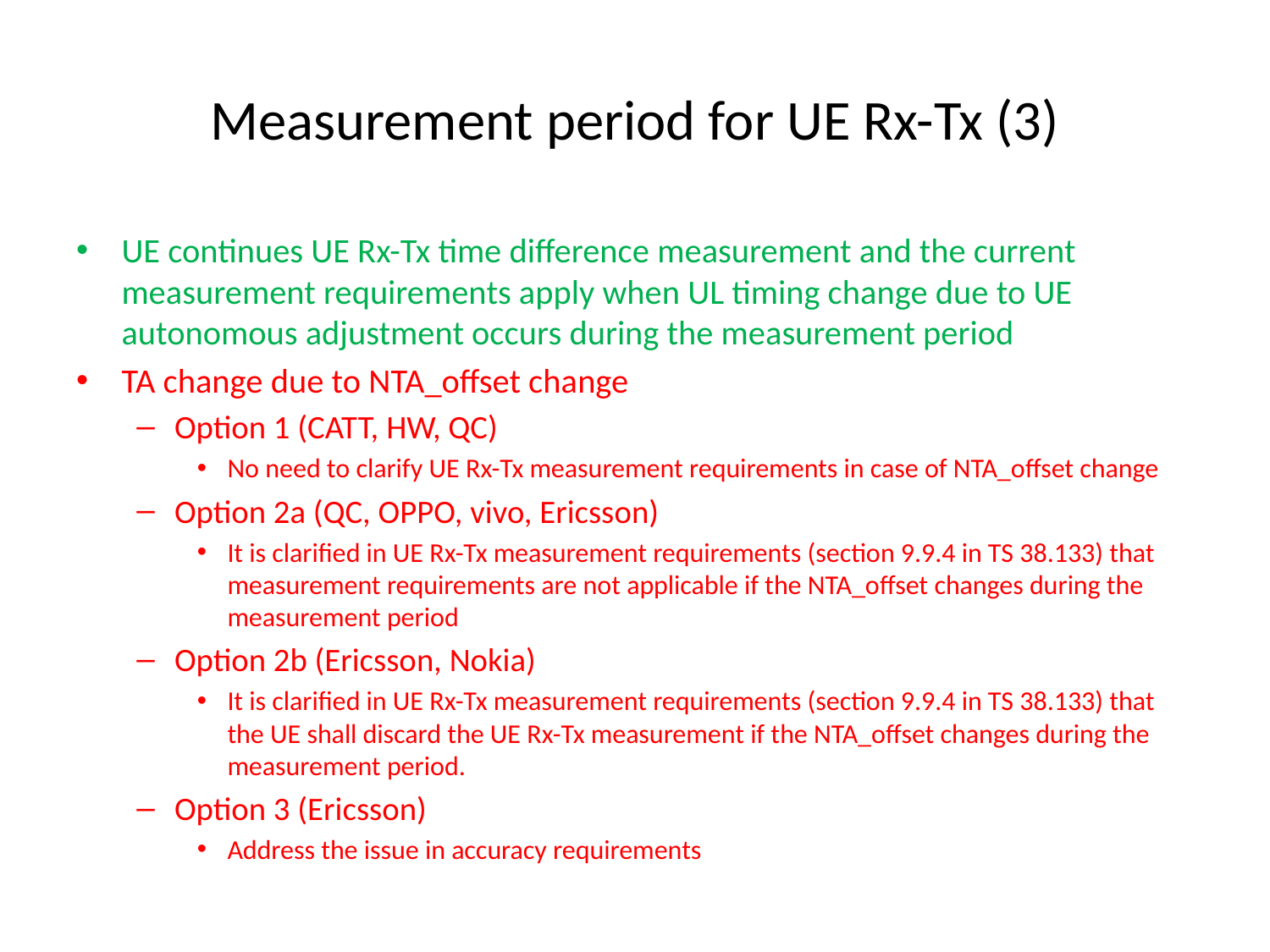

# Measurement period for UE Rx-Tx (3)
UE continues UE Rx-Tx time difference measurement and the current measurement requirements apply when UL timing change due to UE autonomous adjustment occurs during the measurement period
TA change due to NTA_offset change
Option 1 (CATT, HW, QC)
No need to clarify UE Rx-Tx measurement requirements in case of NTA_offset change
Option 2a (QC, OPPO, vivo, Ericsson)
It is clarified in UE Rx-Tx measurement requirements (section 9.9.4 in TS 38.133) that measurement requirements are not applicable if the NTA_offset changes during the measurement period
Option 2b (Ericsson, Nokia)
It is clarified in UE Rx-Tx measurement requirements (section 9.9.4 in TS 38.133) that the UE shall discard the UE Rx-Tx measurement if the NTA_offset changes during the measurement period.
Option 3 (Ericsson)
Address the issue in accuracy requirements